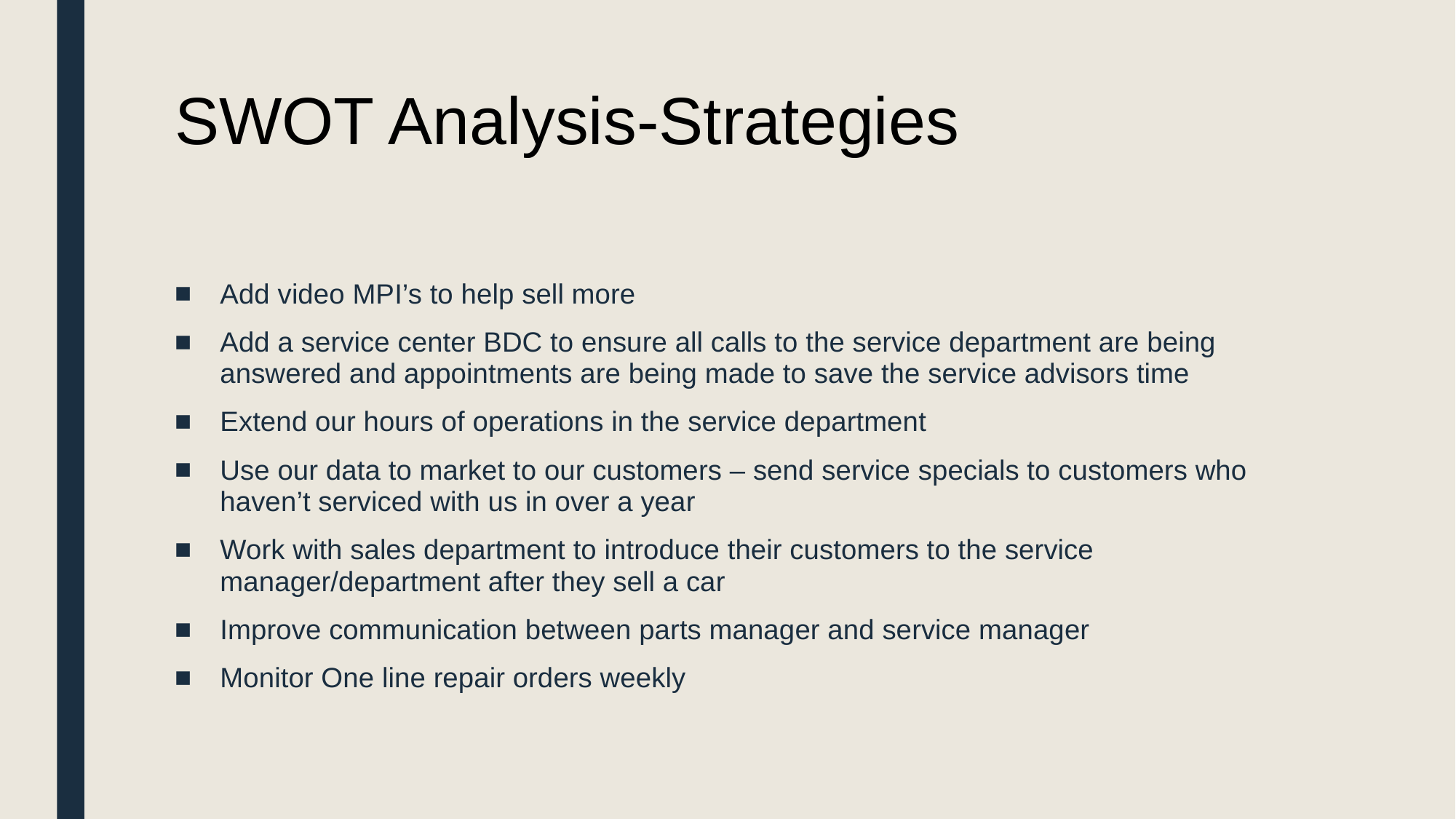

# SWOT Analysis-Strategies
Add video MPI’s to help sell more
Add a service center BDC to ensure all calls to the service department are being answered and appointments are being made to save the service advisors time
Extend our hours of operations in the service department
Use our data to market to our customers – send service specials to customers who haven’t serviced with us in over a year
Work with sales department to introduce their customers to the service manager/department after they sell a car
Improve communication between parts manager and service manager
Monitor One line repair orders weekly